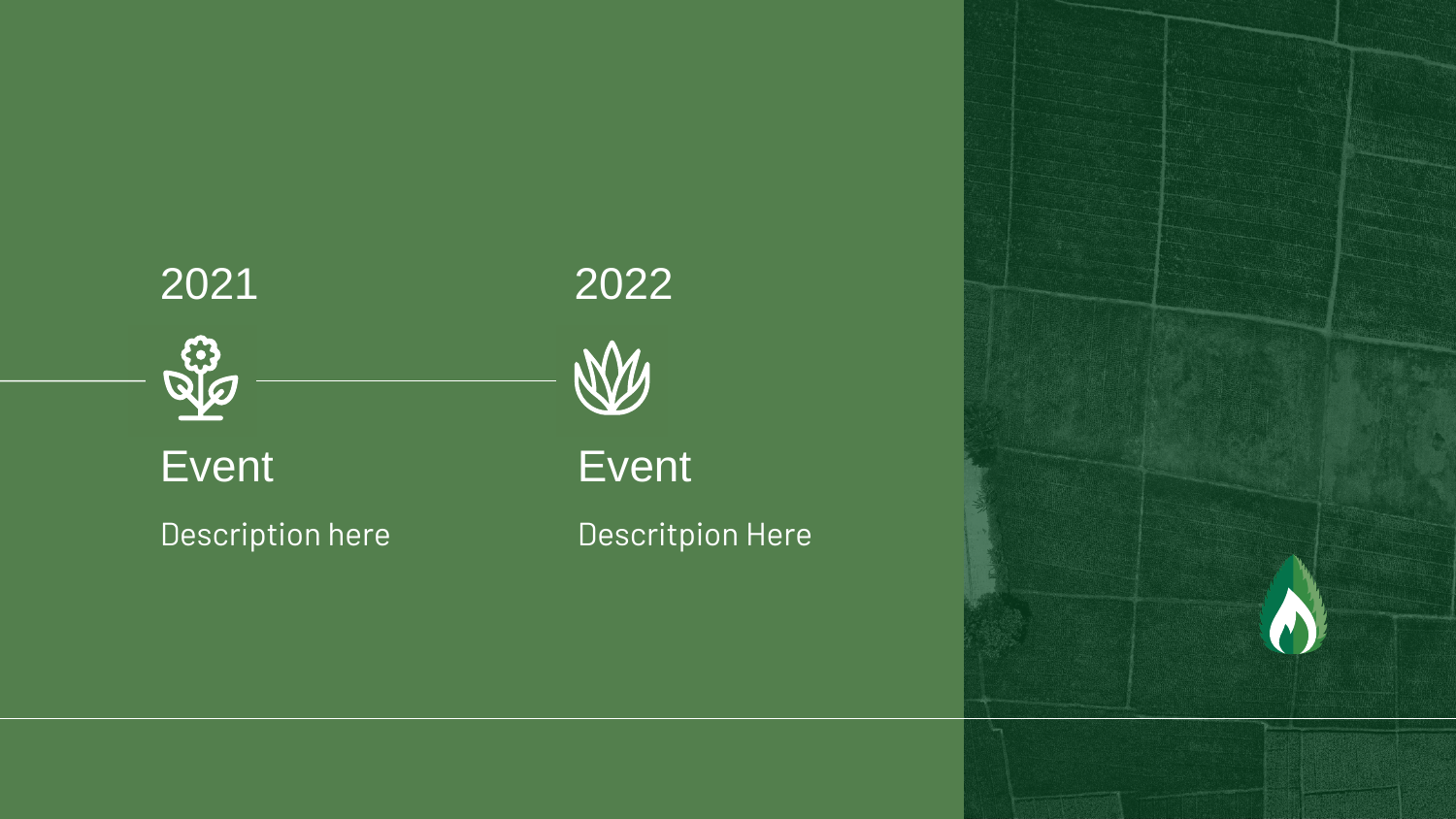

#
2021
2022

Event
Event
Description here
Descritpion Here